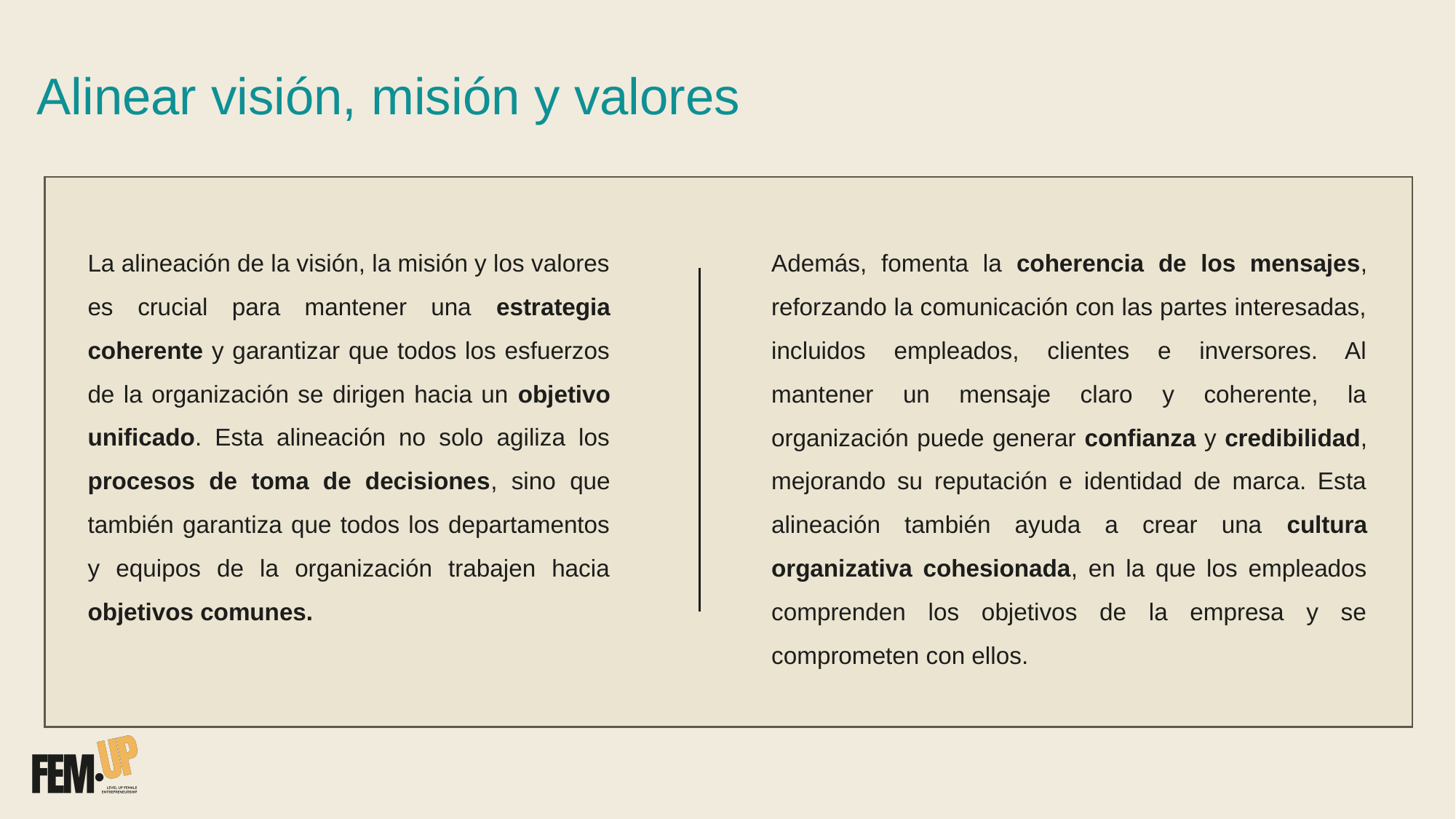

# Alinear visión, misión y valores

La alineación de la visión, la misión y los valores es crucial para mantener una estrategia coherente y garantizar que todos los esfuerzos de la organización se dirigen hacia un objetivo unificado. Esta alineación no solo agiliza los procesos de toma de decisiones, sino que también garantiza que todos los departamentos y equipos de la organización trabajen hacia objetivos comunes.
Además, fomenta la coherencia de los mensajes, reforzando la comunicación con las partes interesadas, incluidos empleados, clientes e inversores. Al mantener un mensaje claro y coherente, la organización puede generar confianza y credibilidad, mejorando su reputación e identidad de marca. Esta alineación también ayuda a crear una cultura organizativa cohesionada, en la que los empleados comprenden los objetivos de la empresa y se comprometen con ellos.